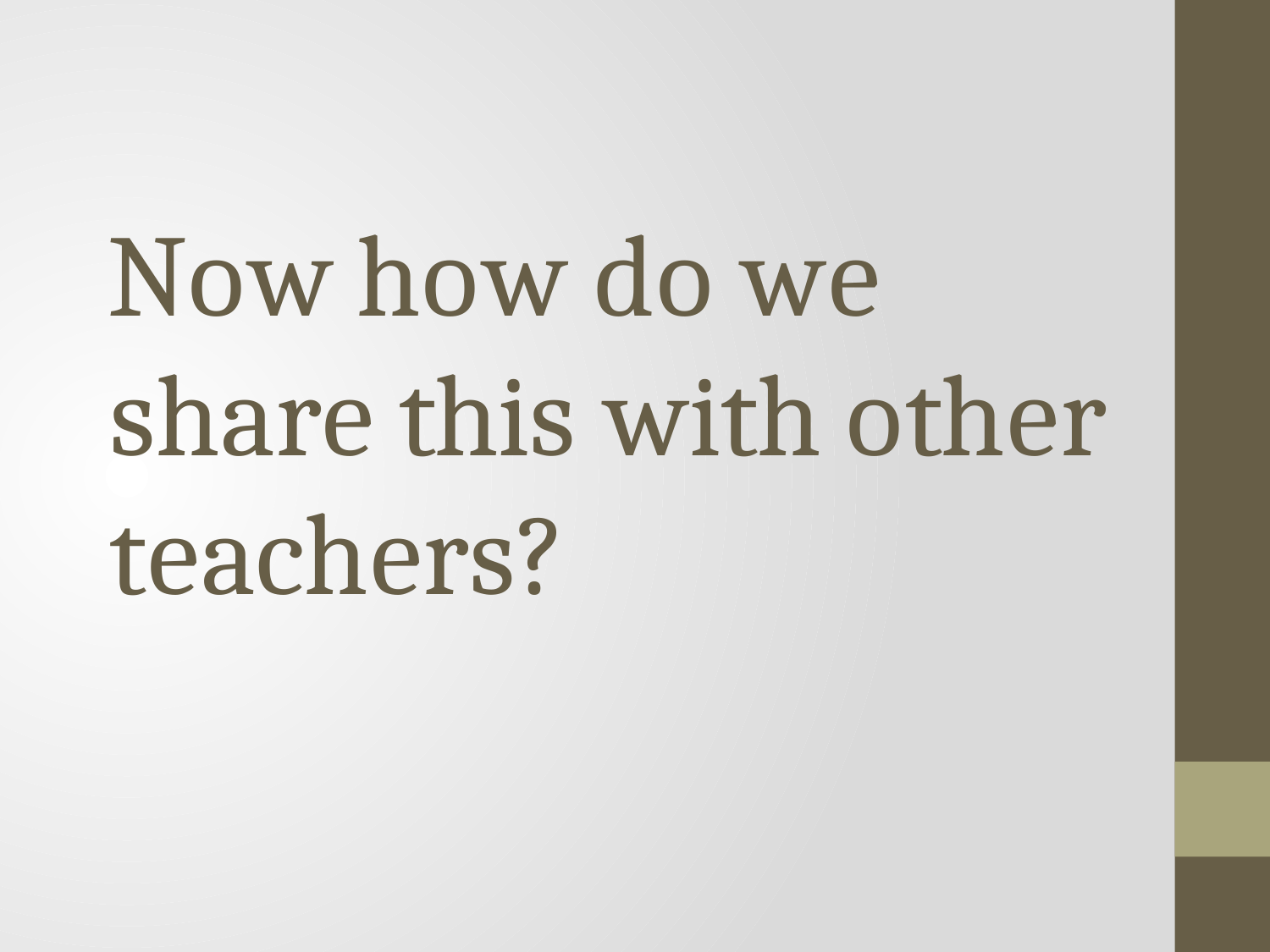

# Now how do we share this with other teachers?